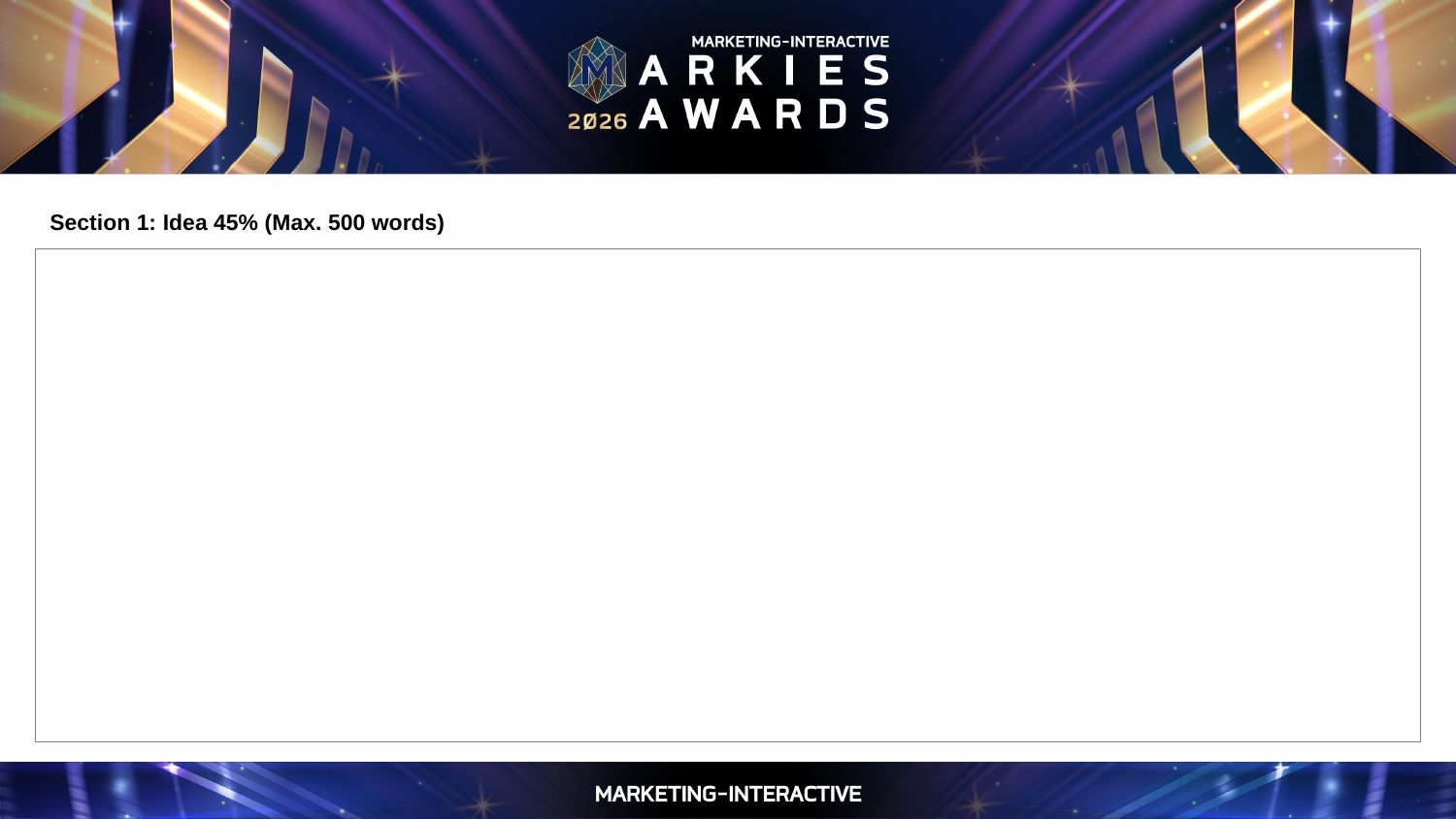

Section 1: Idea 45% (Max. 500 words)
|  |
| --- |